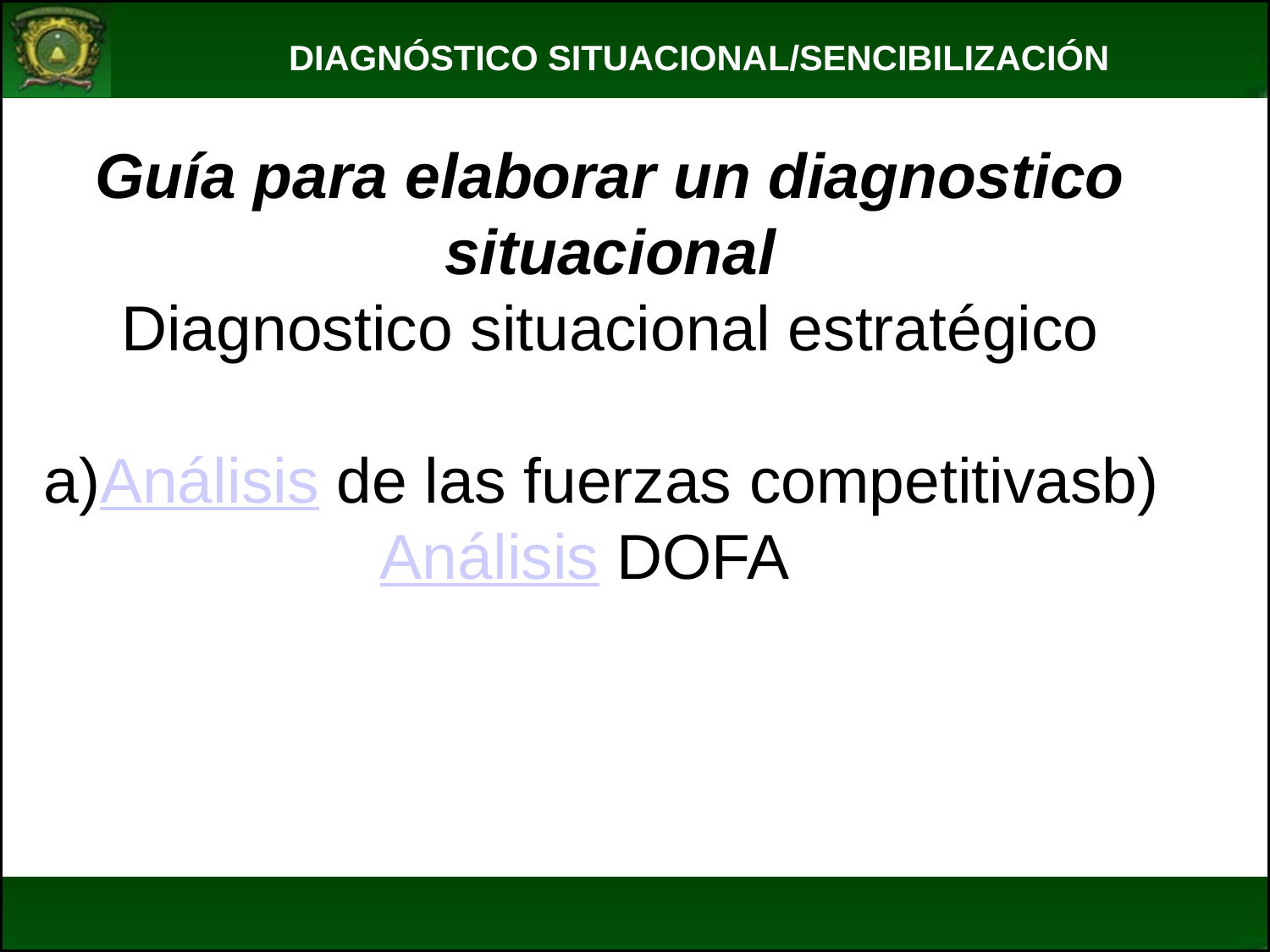

DIAGNÓSTICO SITUACIONAL/SENCIBILIZACIÓN
Guía para elaborar un diagnostico situacional
Diagnostico situacional estratégico

Análisis de las fuerzas competitivas  b) Análisis DOFA